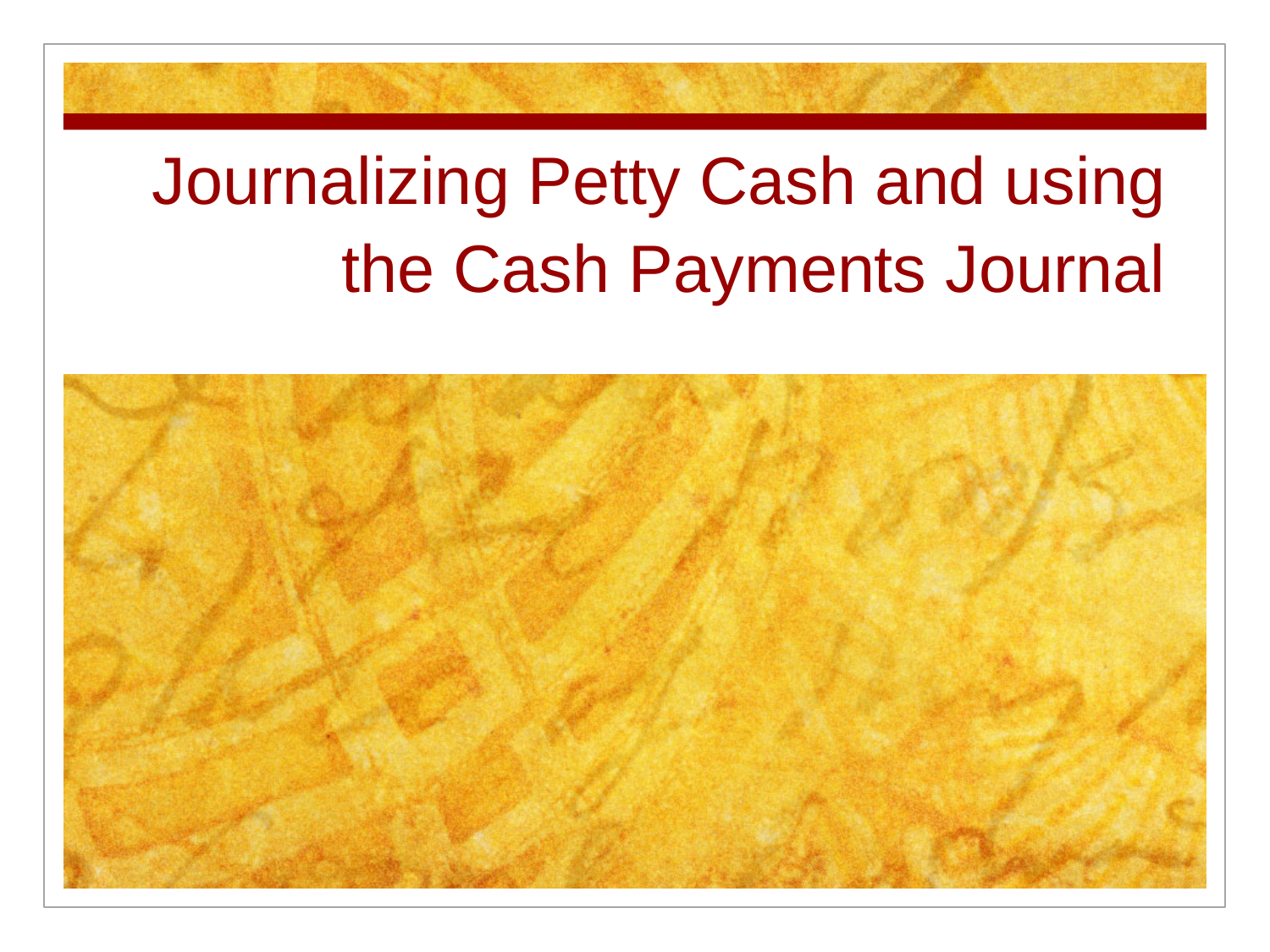

# Journalizing Petty Cash and using the Cash Payments Journal